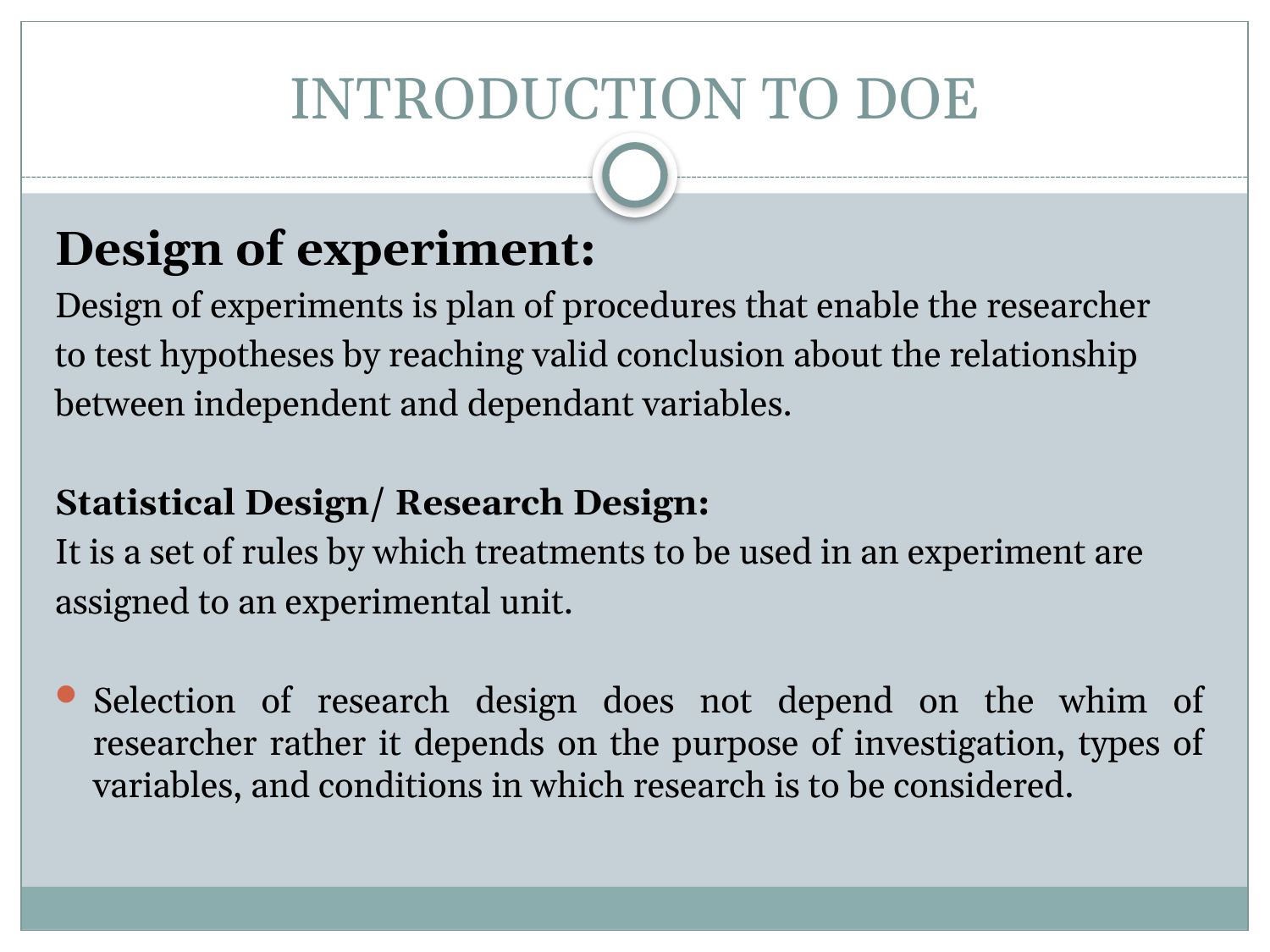

# INTRODUCTION TO DOE
Design of experiment:
Design of experiments is plan of procedures that enable the researcher
to test hypotheses by reaching valid conclusion about the relationship
between independent and dependant variables.

Statistical Design/ Research Design:
It is a set of rules by which treatments to be used in an experiment are
assigned to an experimental unit.

Selection of research design does not depend on the whim of researcher rather it depends on the purpose of investigation, types of variables, and conditions in which research is to be considered.